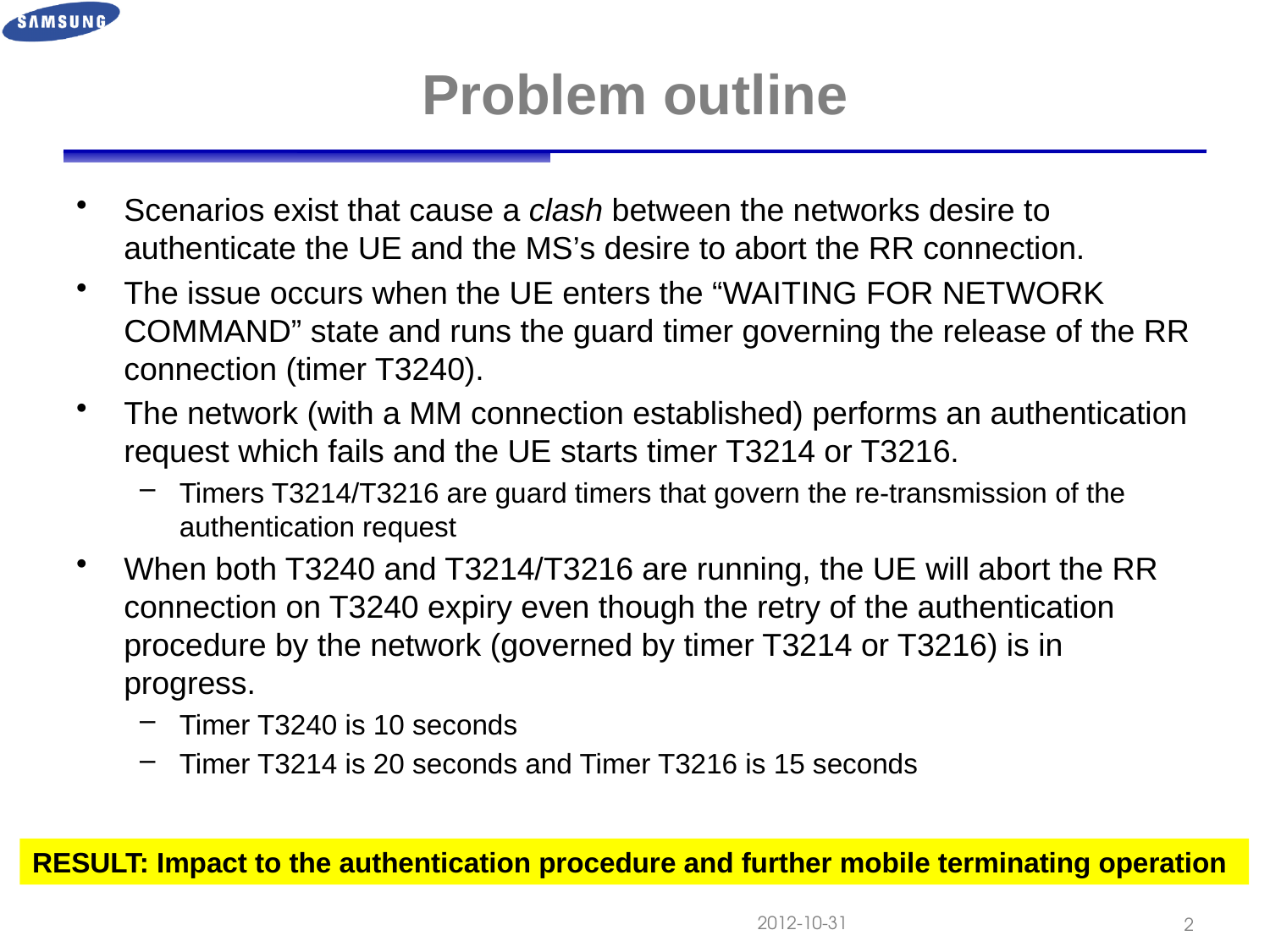

# Problem outline
Scenarios exist that cause a clash between the networks desire to authenticate the UE and the MS’s desire to abort the RR connection.
The issue occurs when the UE enters the “WAITING FOR NETWORK COMMAND” state and runs the guard timer governing the release of the RR connection (timer T3240).
The network (with a MM connection established) performs an authentication request which fails and the UE starts timer T3214 or T3216.
Timers T3214/T3216 are guard timers that govern the re-transmission of the authentication request
When both T3240 and T3214/T3216 are running, the UE will abort the RR connection on T3240 expiry even though the retry of the authentication procedure by the network (governed by timer T3214 or T3216) is in progress.
Timer T3240 is 10 seconds
Timer T3214 is 20 seconds and Timer T3216 is 15 seconds
RESULT: Impact to the authentication procedure and further mobile terminating operation
2012-10-31
2